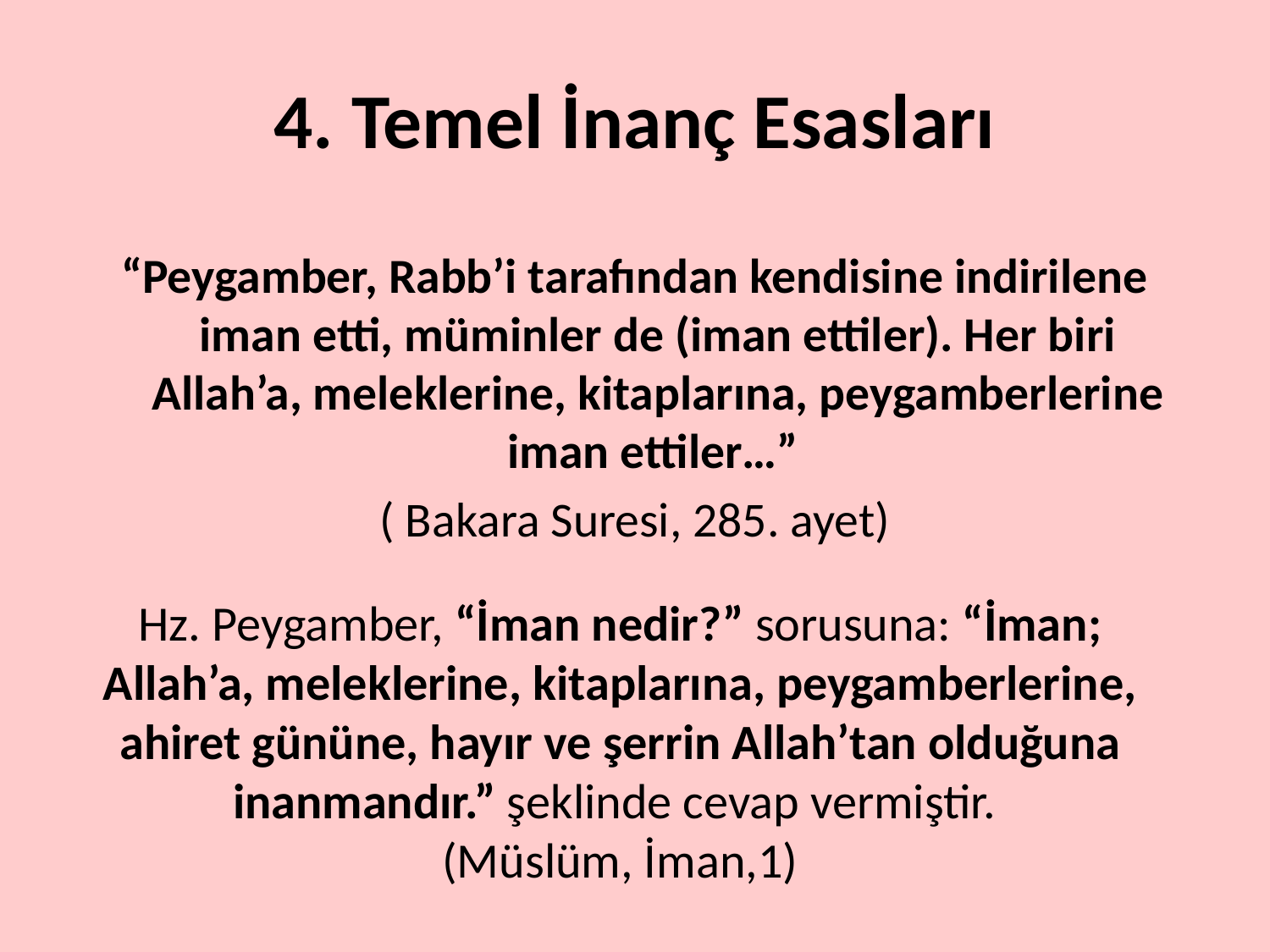

# 4. Temel İnanç Esasları
“Peygamber, Rabb’i tarafından kendisine indirilene iman etti, müminler de (iman ettiler). Her biri Allah’a, meleklerine, kitaplarına, peygamberlerine iman ettiler…”
( Bakara Suresi, 285. ayet)
Hz. Peygamber, “İman nedir?” sorusuna: “İman; Allah’a, meleklerine, kitaplarına, peygamberlerine, ahiret gününe, hayır ve şerrin Allah’tan olduğuna inanmandır.” şeklinde cevap vermiştir.
(Müslüm, İman,1)